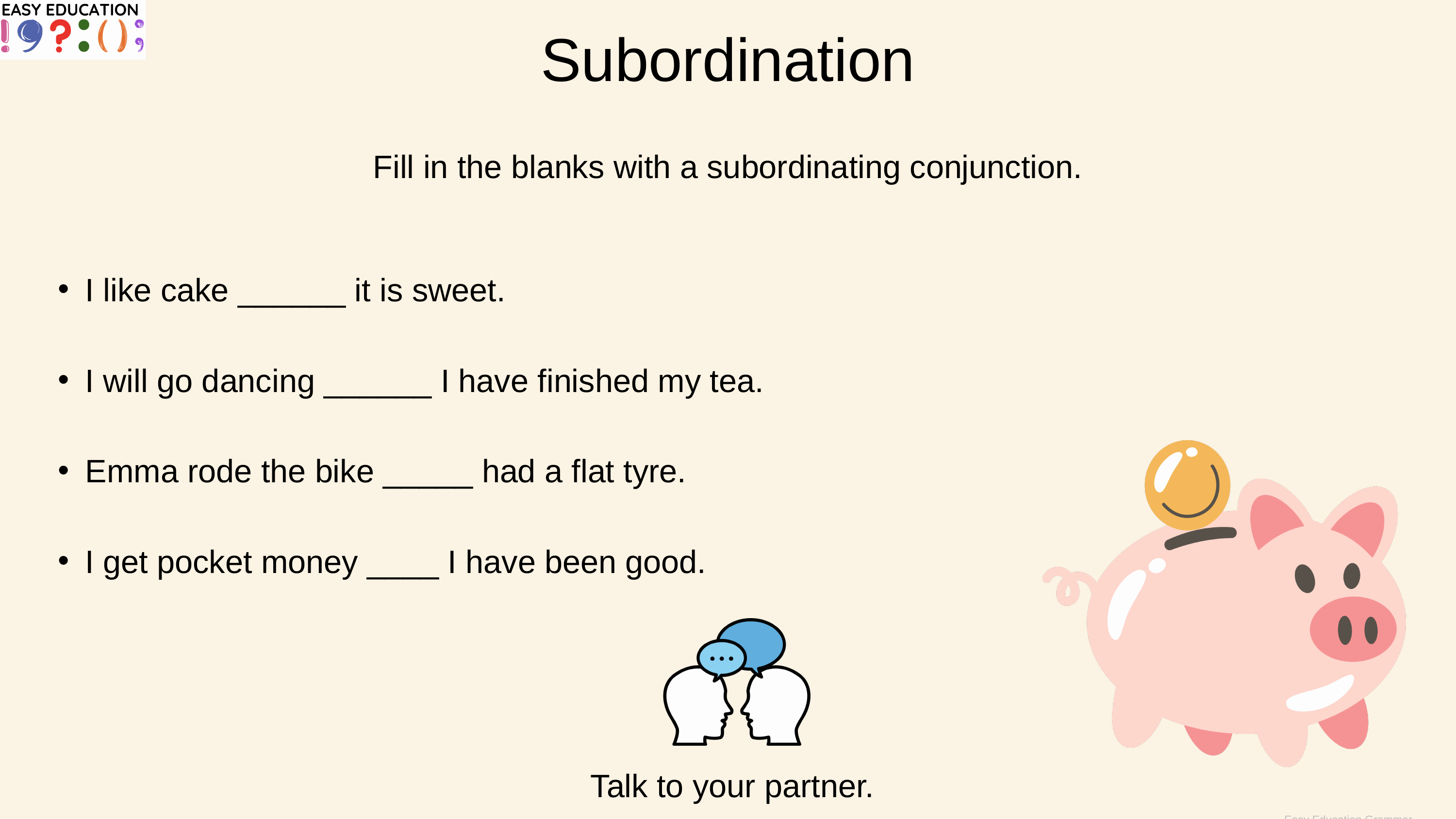

Subordination
Fill in the blanks with a subordinating conjunction.
I like cake ______ it is sweet.

I will go dancing ______ I have finished my tea.

Emma rode the bike _____ had a flat tyre.

I get pocket money ____ I have been good.

Talk to your partner.